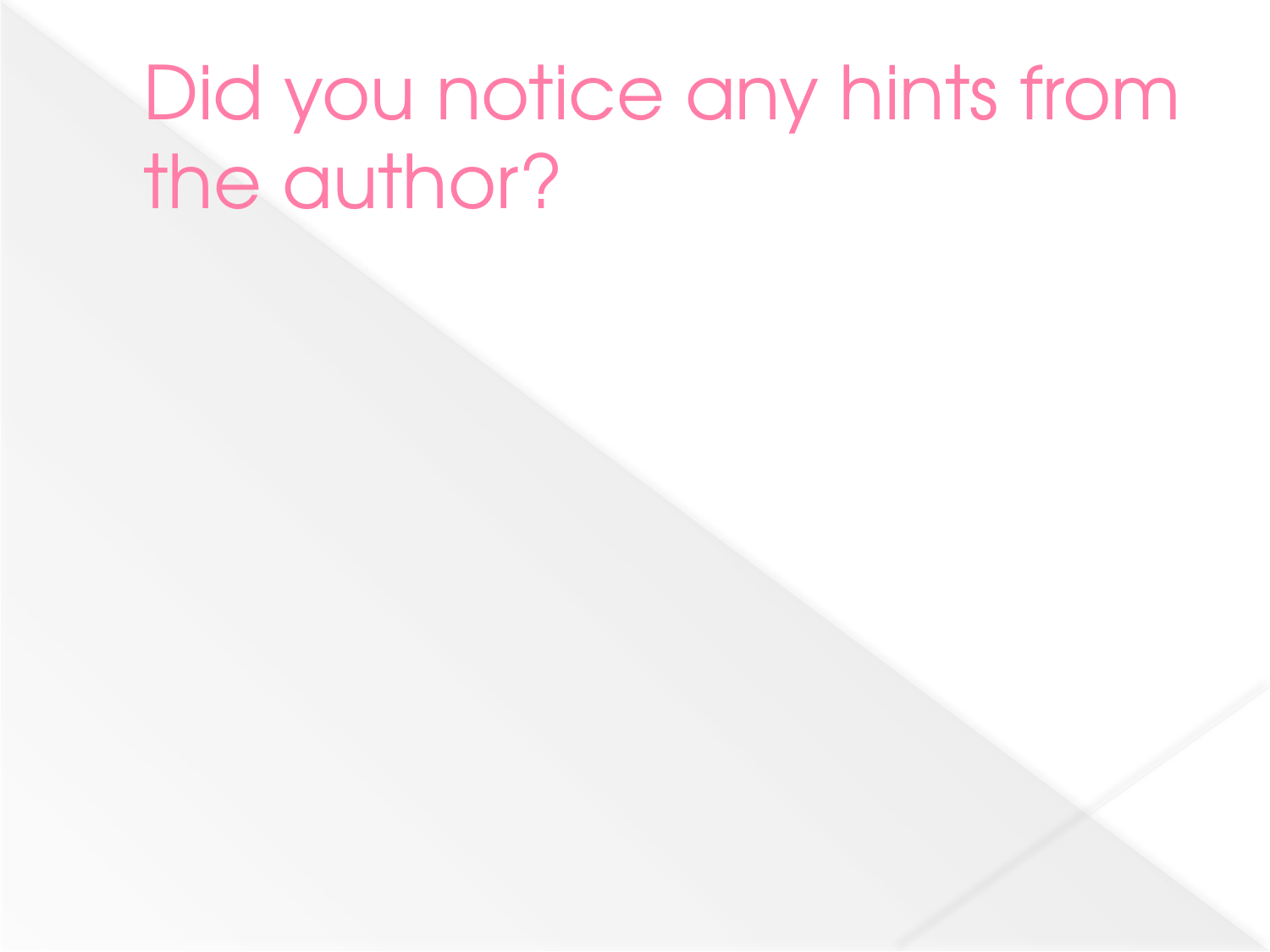

# Did you notice any hints from the author?